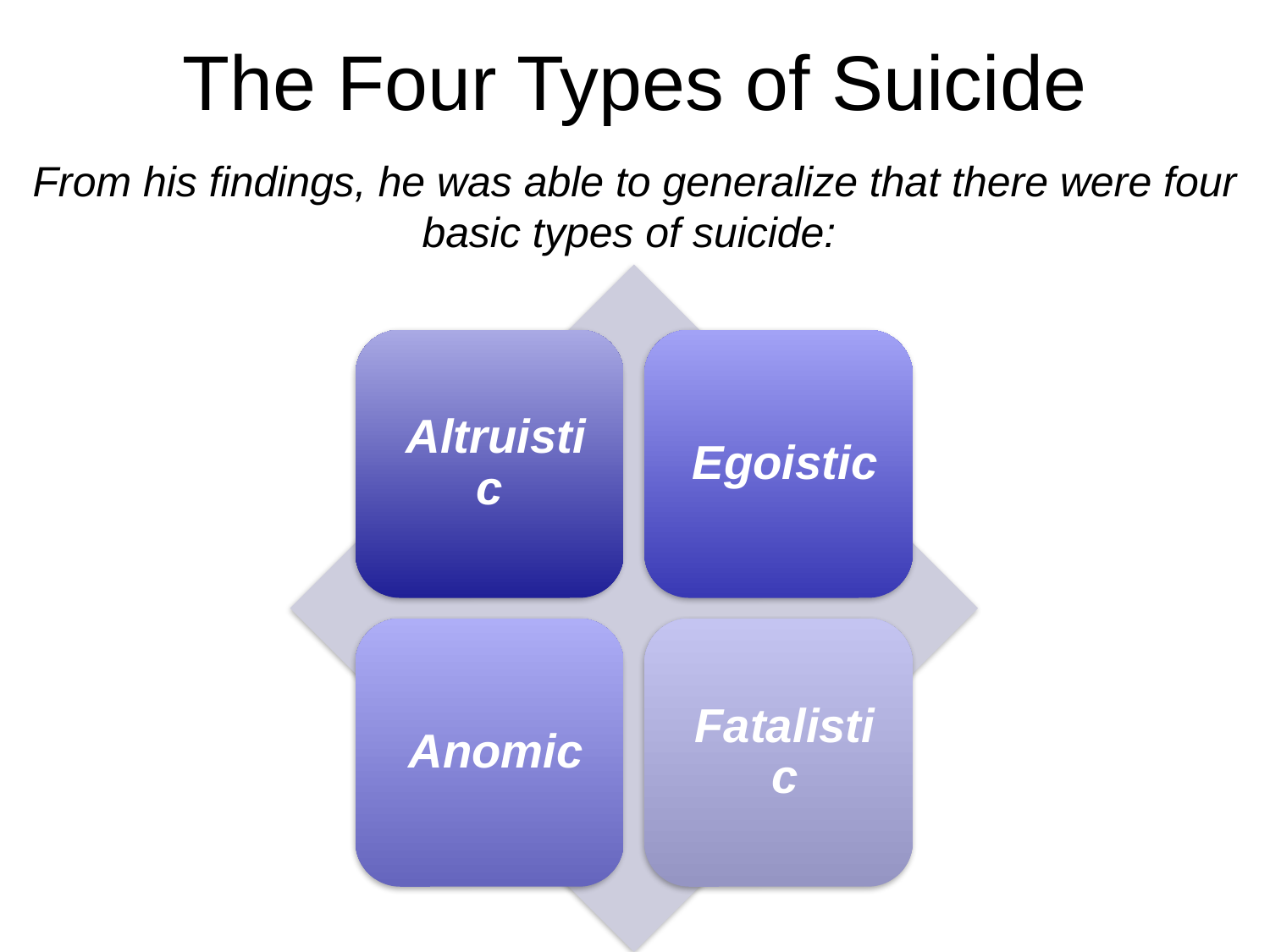

# The Four Types of Suicide
From his findings, he was able to generalize that there were four basic types of suicide:

Altruistic
Egoistic
Anomic
Fatalistic